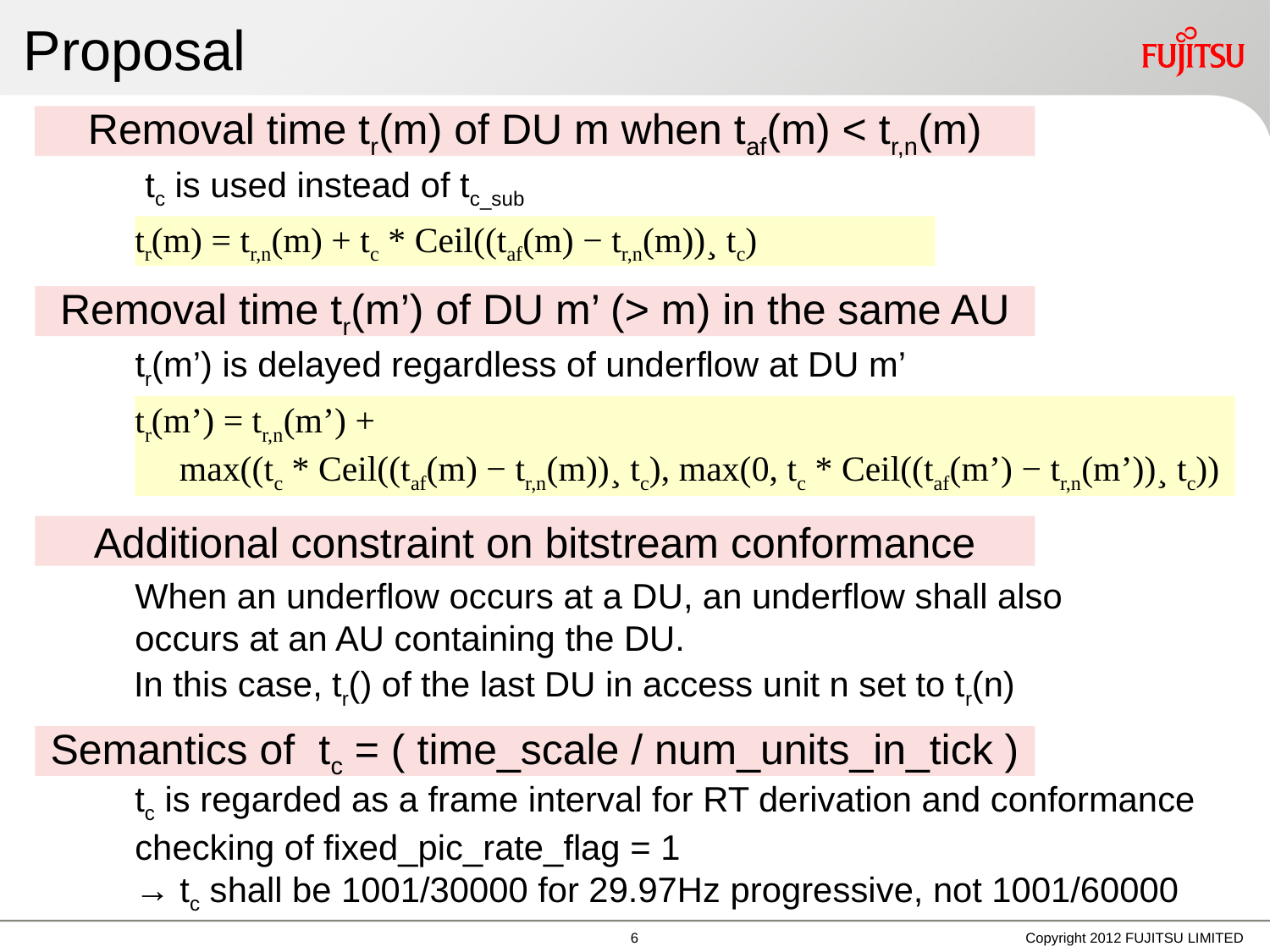

# Proposal
Removal time tr(m) of DU m when taf(m) < tr,n(m)
tc is used instead of tc_sub
tr(m) = tr,n(m) + tc * Ceil((taf(m) − tr,n(m))¸ tc)
Removal time tr(m’) of DU m’ (> m) in the same AU
tr(m’) is delayed regardless of underflow at DU m’
tr(m’) = tr,n(m’) +
     max((tc * Ceil((taf(m) − tr,n(m))¸ tc), max(0, tc * Ceil((taf(m’) − tr,n(m’))¸ tc))
Additional constraint on bitstream conformance
When an underflow occurs at a DU, an underflow shall also occurs at an AU containing the DU.
In this case, tr() of the last DU in access unit n set to tr(n)
Semantics of  tc = ( time_scale / num_units_in_tick )
tc is regarded as a frame interval for RT derivation and conformance checking of fixed_pic_rate_flag = 1
→ tc shall be 1001/30000 for 29.97Hz progressive, not 1001/60000
6
Copyright 2012 FUJITSU LIMITED